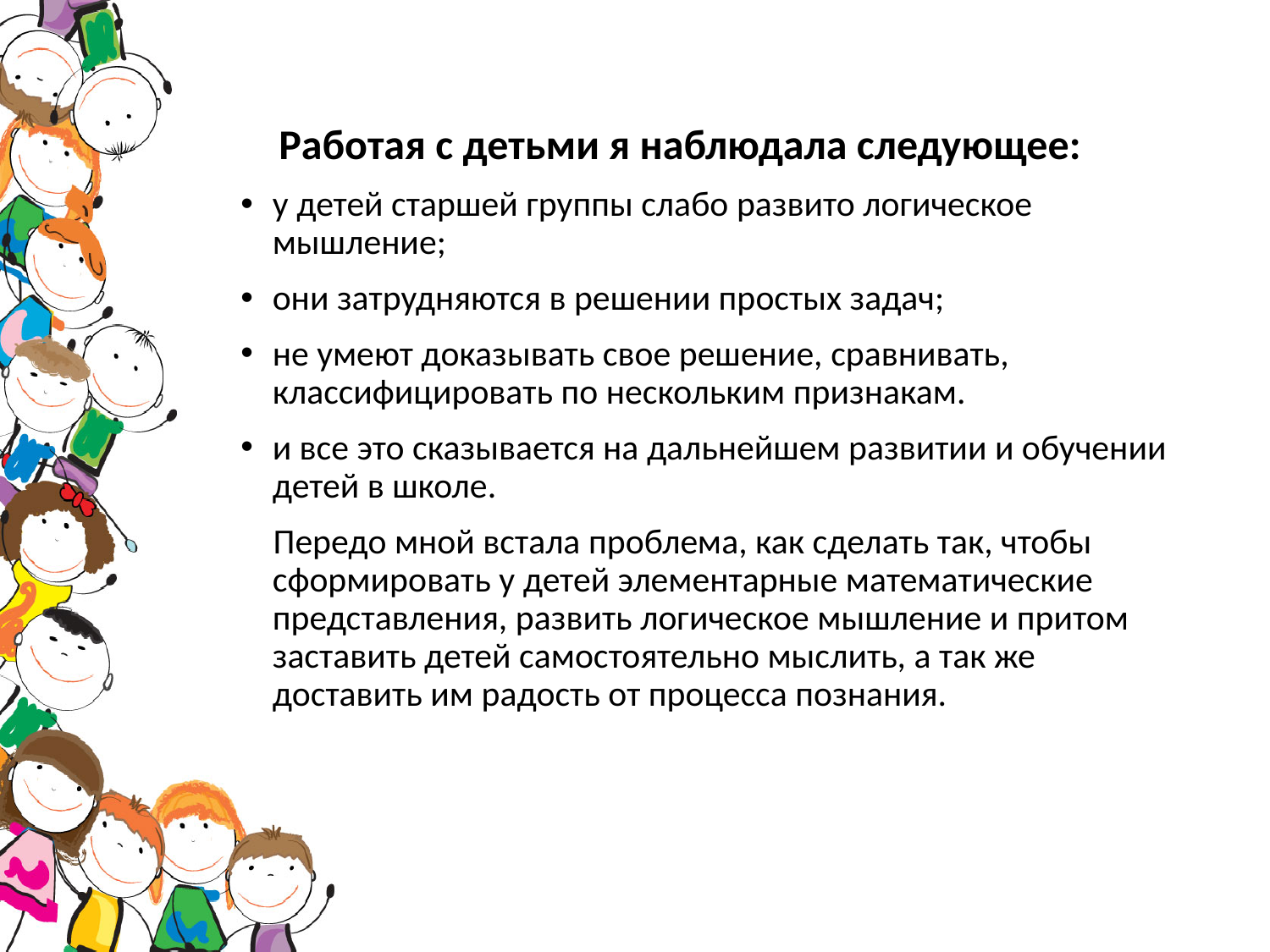

Работая с детьми я наблюдала следующее:
у детей старшей группы слабо развито логическое мышление;
они затрудняются в решении простых задач;
не умеют доказывать свое решение, сравнивать, классифицировать по нескольким признакам.
и все это сказывается на дальнейшем развитии и обучении детей в школе.
    Передо мной встала проблема, как сделать так, чтобы сформировать у детей элементарные математические представления, развить логическое мышление и притом заставить детей самостоятельно мыслить, а так же доставить им радость от процесса познания.